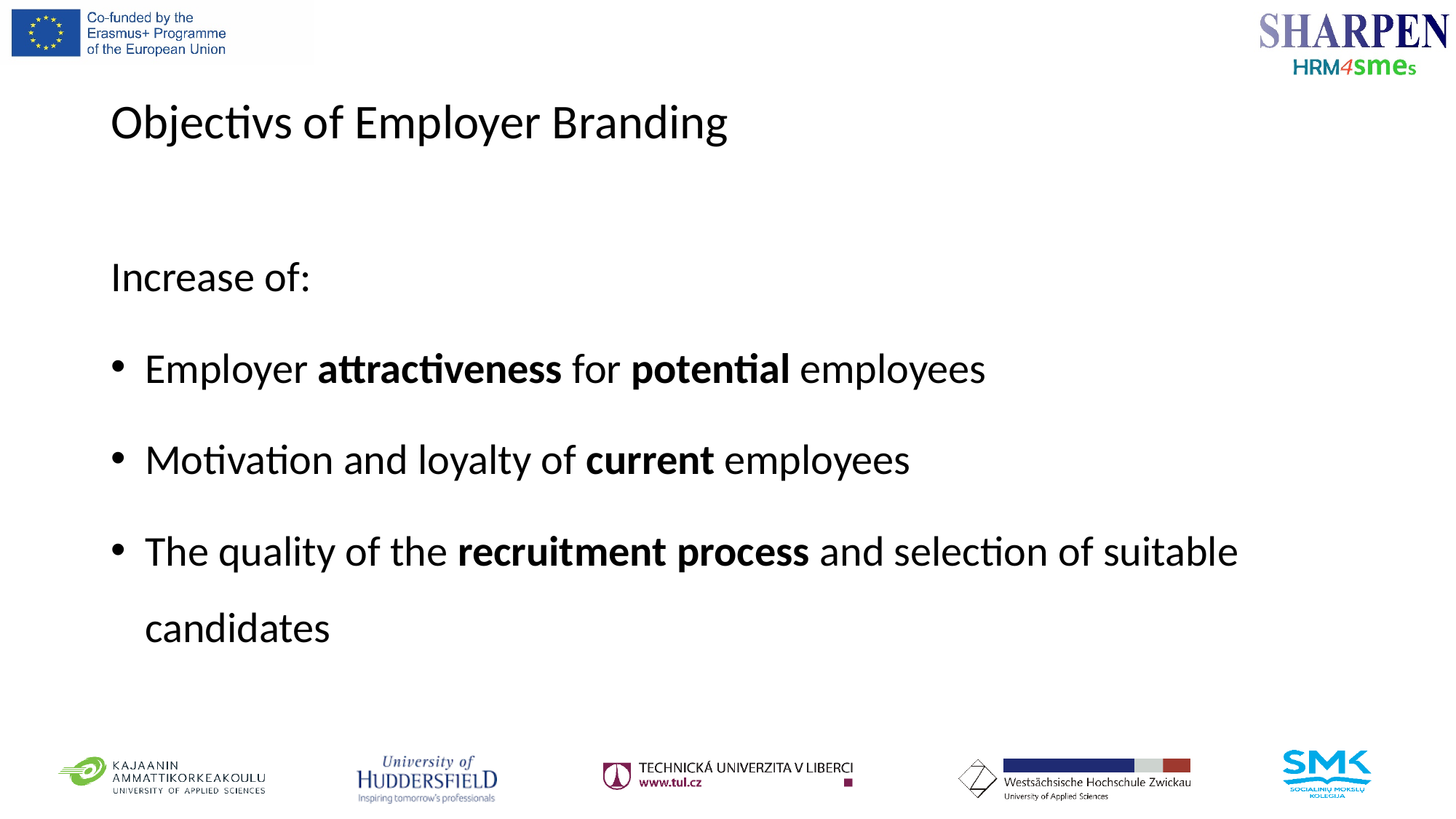

# Objectivs of Employer Branding
Increase of:
Employer attractiveness for potential employees
Motivation and loyalty of current employees
The quality of the recruitment process and selection of suitable candidates